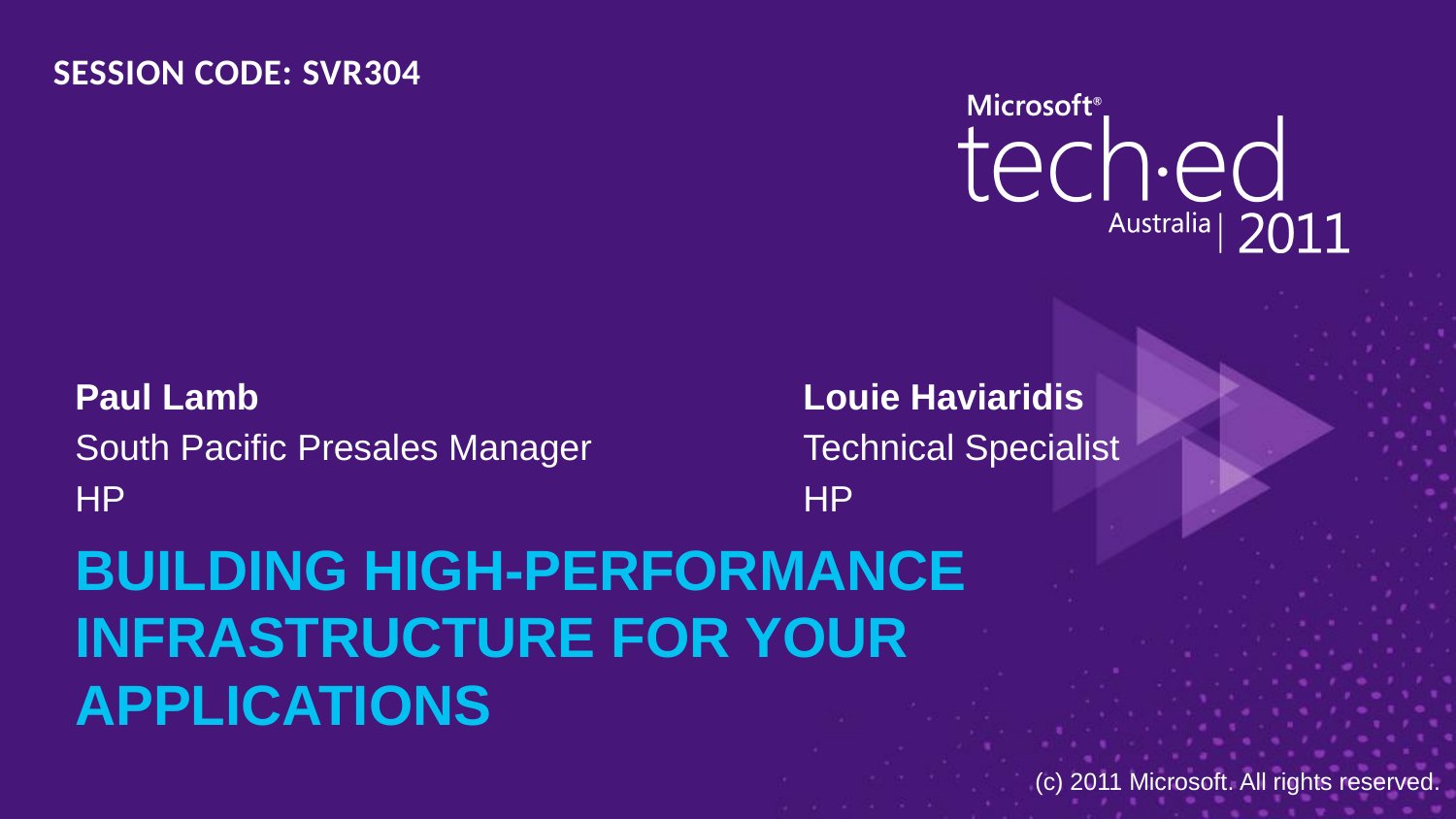

SESSION CODE: SVR304
Paul Lamb				Louie Haviaridis
South Pacific Presales Manager		Technical Specialist
HP					HP
# Building High-Performance Infrastructure for your Applications
(c) 2011 Microsoft. All rights reserved.